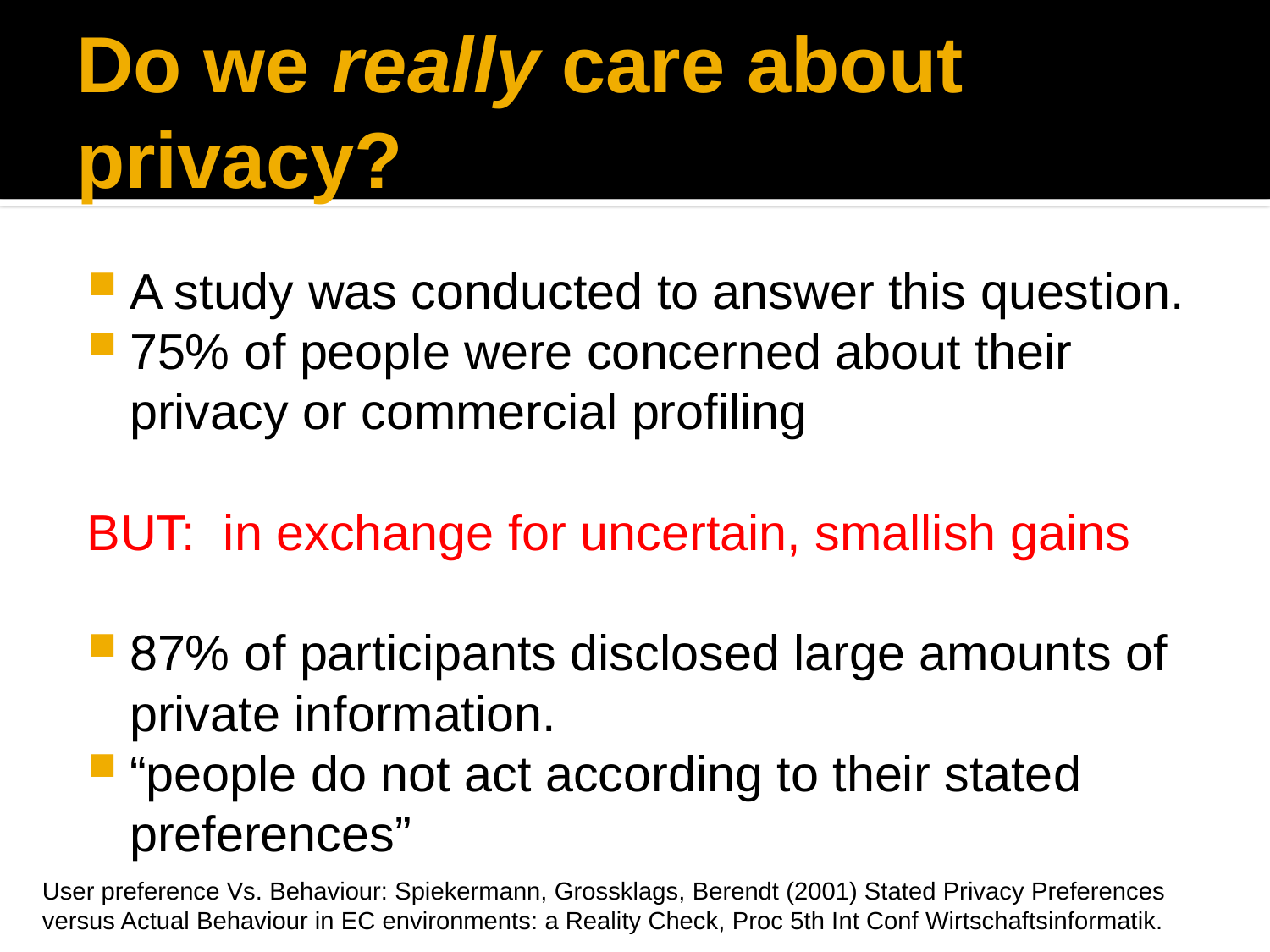

# Do we really care about privacy?
A study was conducted to answer this question.
75% of people were concerned about their privacy or commercial profiling

BUT:  in exchange for uncertain, smallish gains

87% of participants disclosed large amounts of private information.
“people do not act according to their stated preferences”

User preference Vs. Behaviour: Spiekermann, Grossklags, Berendt (2001) Stated Privacy Preferences versus Actual Behaviour in EC environments: a Reality Check, Proc 5th Int Conf Wirtschaftsinformatik.